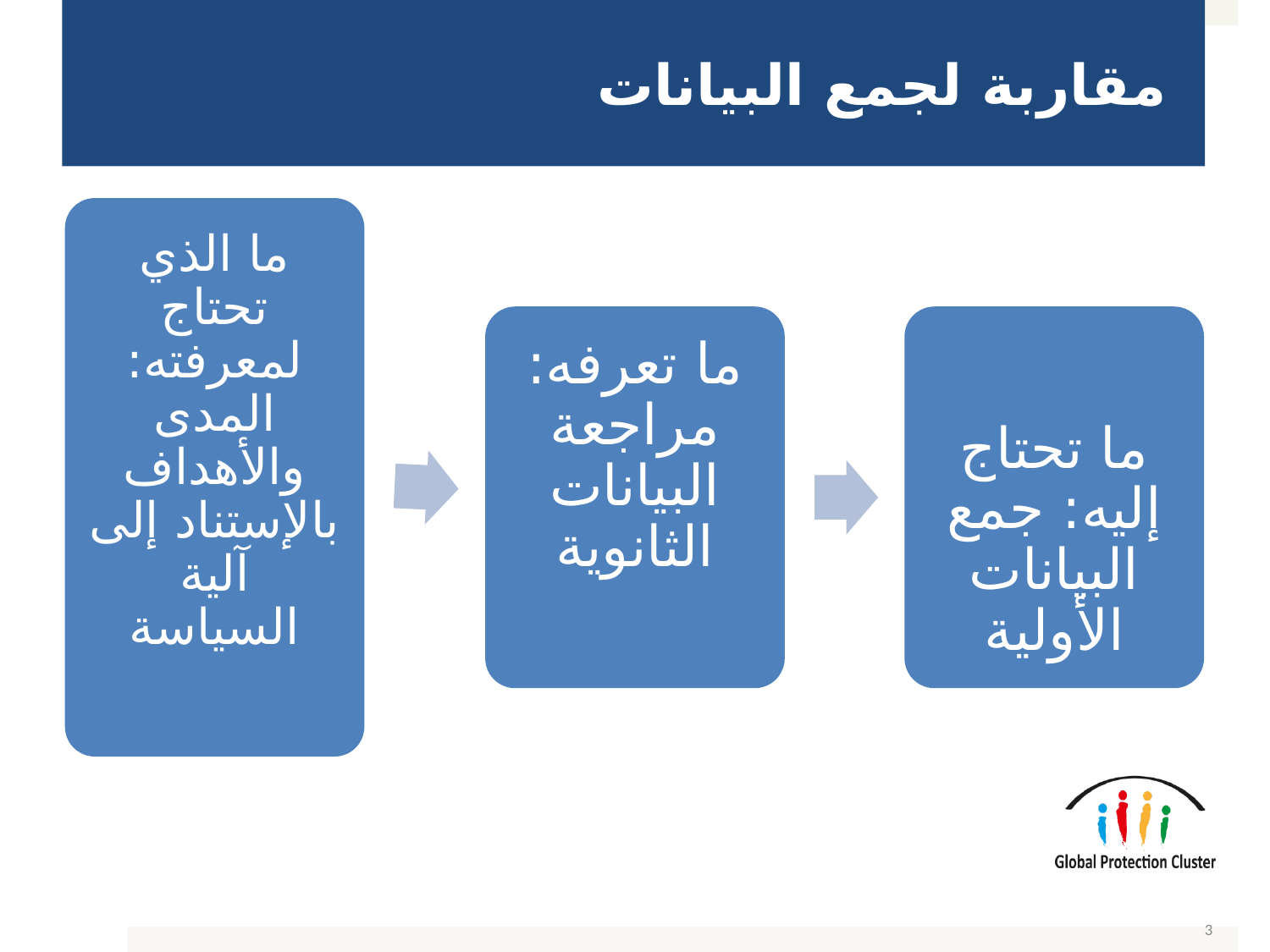

# مقاربة لجمع البيانات
ما الذي تحتاج لمعرفته: المدى والأهداف بالإستناد إلى آلية السياسة

ما تعرفه: مراجعة البيانات الثانوية

ما تحتاج إليه: جمع البيانات الأولية